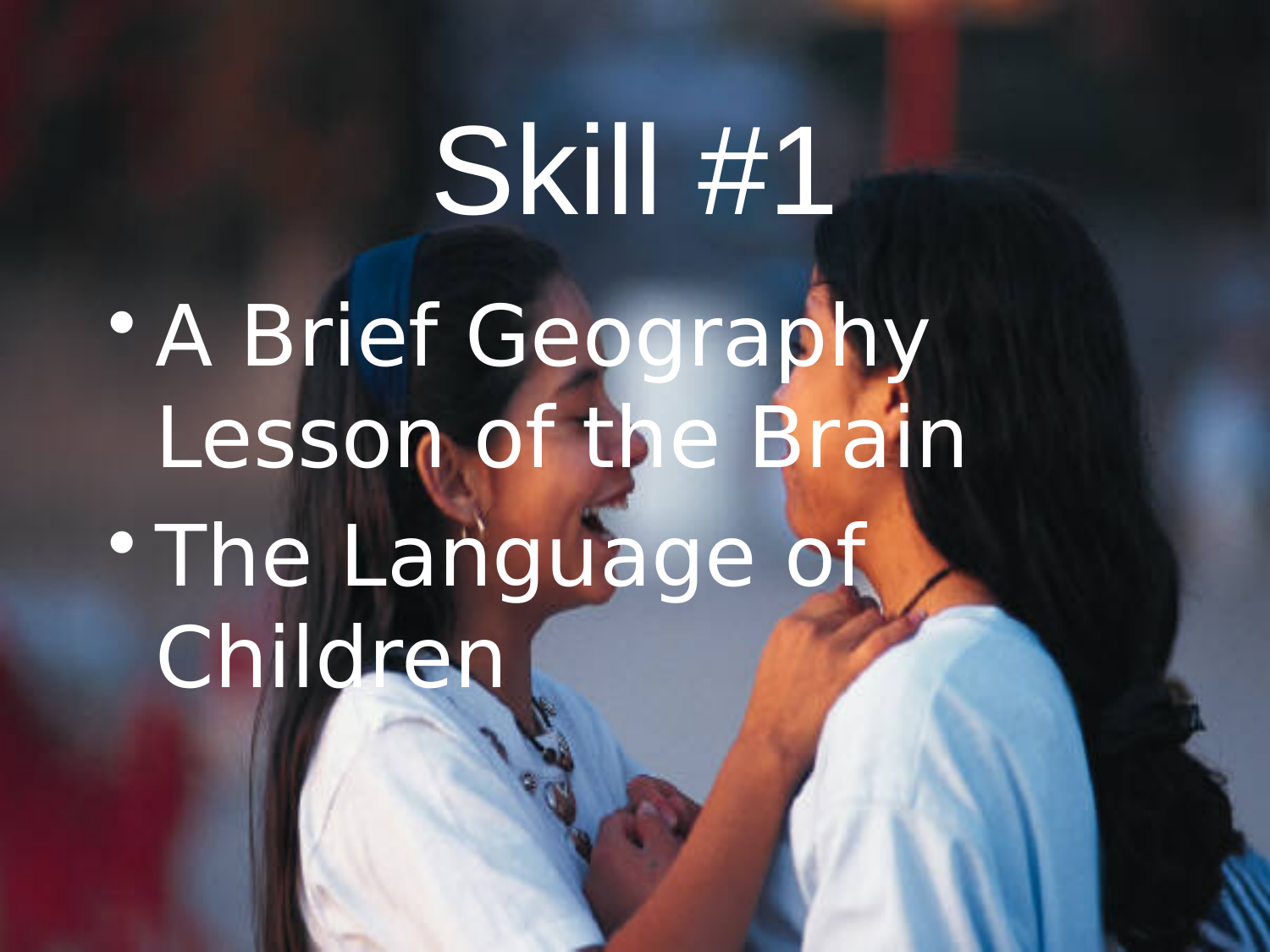

# Skill #1
A Brief Geography Lesson of the Brain
The Language of Children